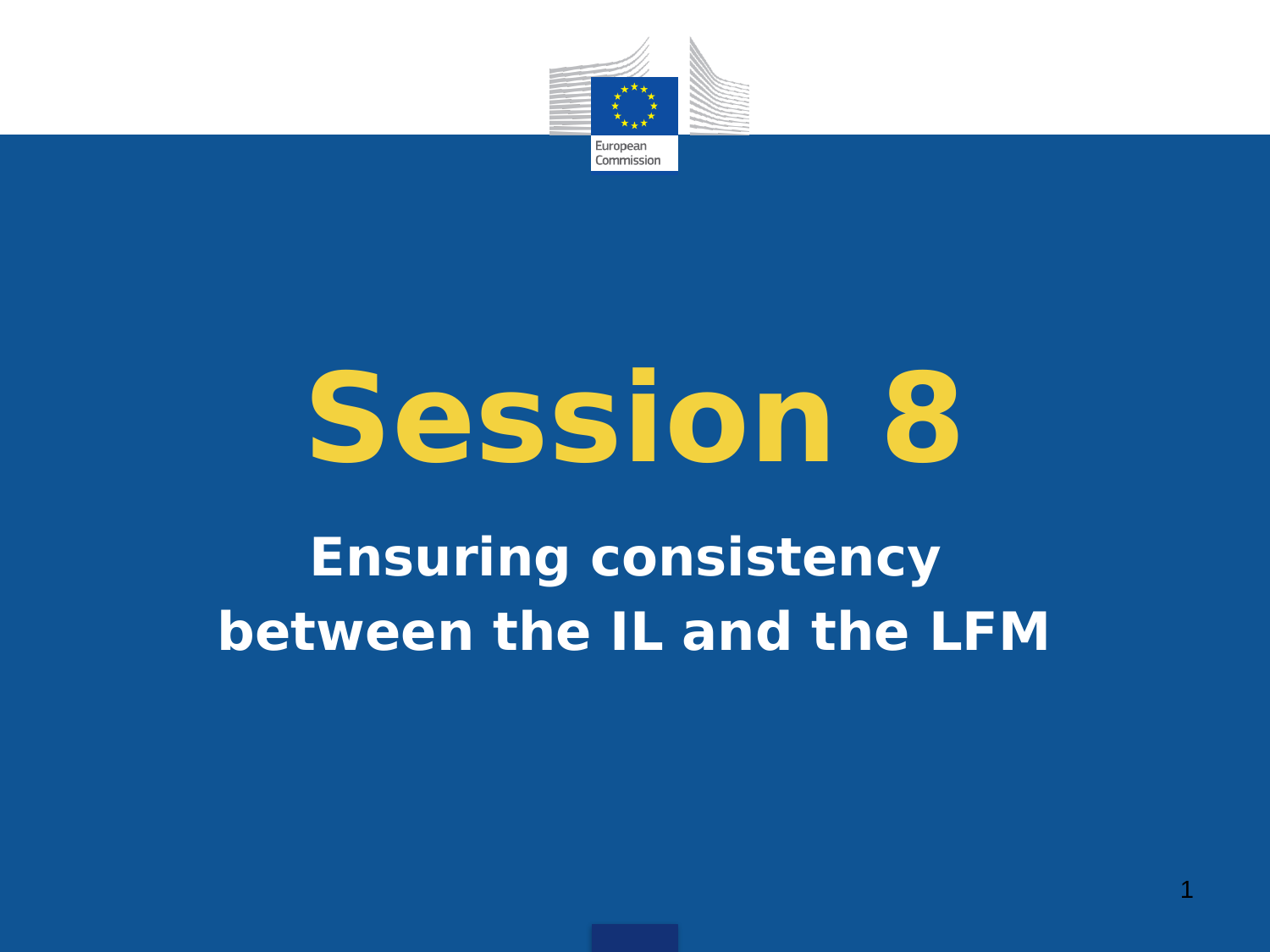

# Session 8
Ensuring consistency
between the IL and the LFM
1